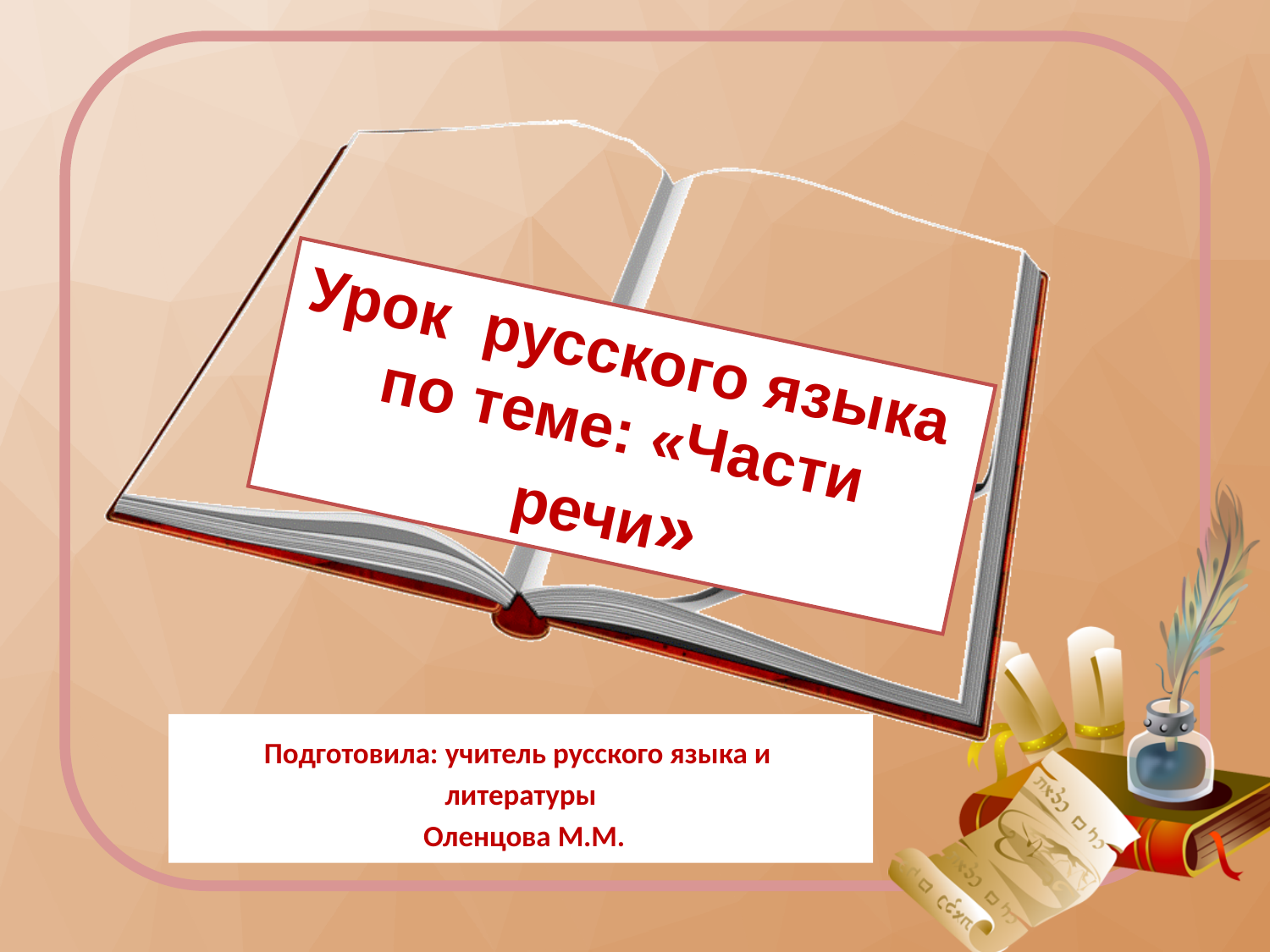

# Урок  русского языка по теме: «Части речи»

Подготовила: учитель русского языка и
литературы
 Оленцова М.М.